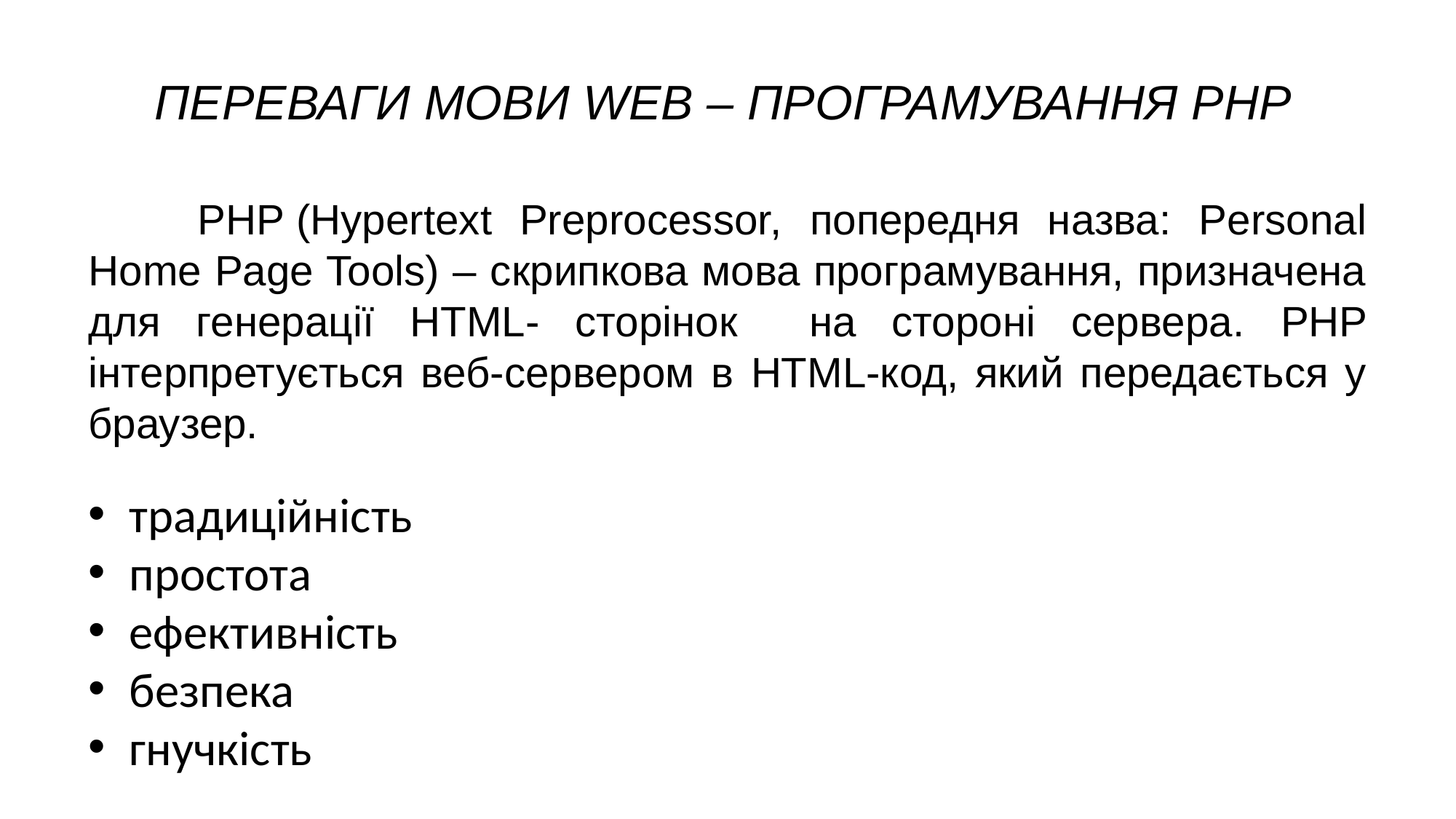

# ПЕРЕВАГИ МОВИ WEB – ПРОГРАМУВАННЯ PHP
	PHP (Hypertext Preprocessor, попередня назва: Personal Home Page Tools) – скрипкова мова програмування, призначена для генерації HTML- сторінок  на стороні сервера. PHP інтерпретується веб-сервером в HTML-код, який передається у браузер.

традиційність
простота
ефективність
безпека
гнучкість